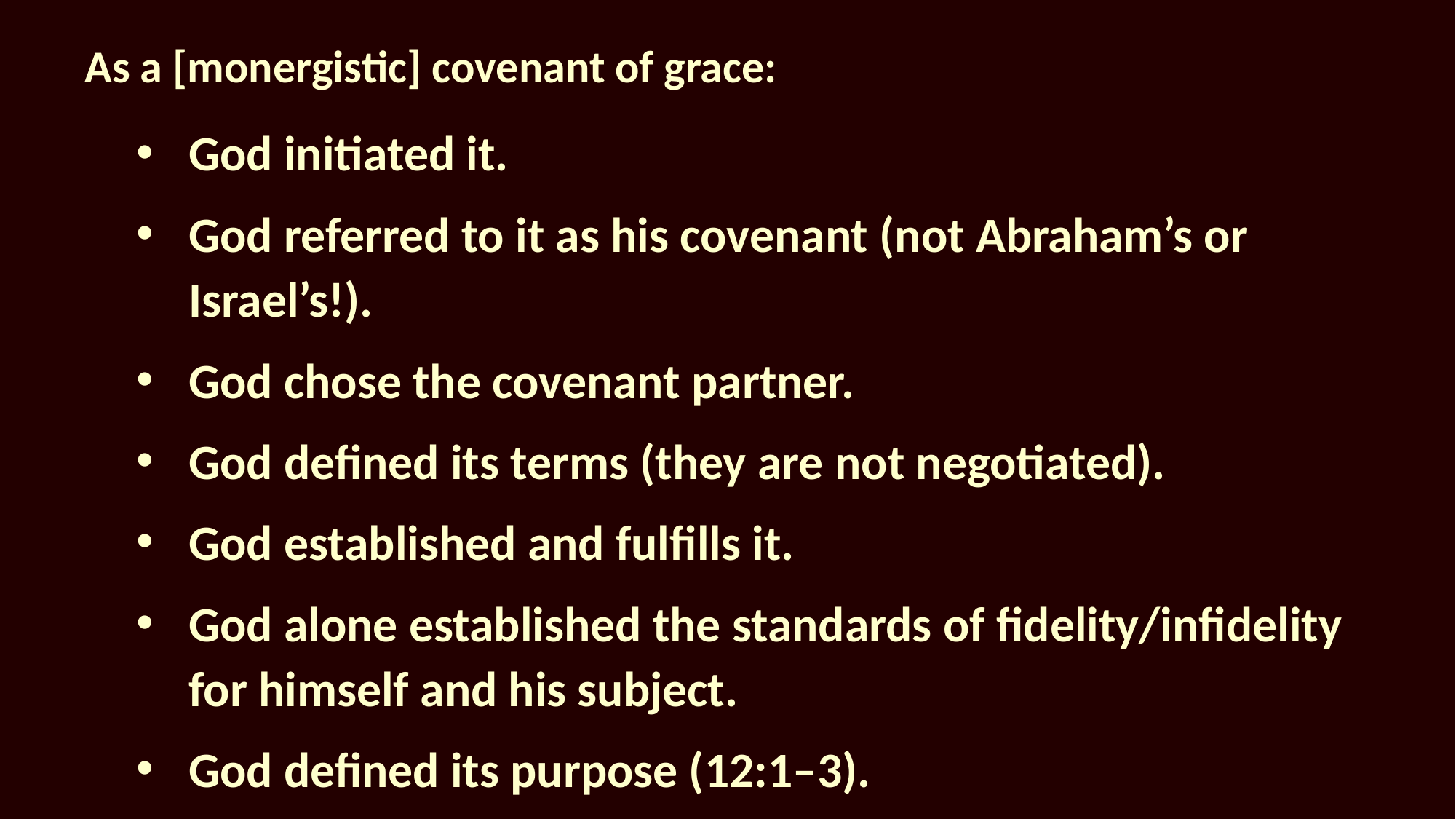

As a [monergistic] covenant of grace:
God initiated it.
God referred to it as his covenant (not Abraham’s or Israel’s!).
God chose the covenant partner.
God defined its terms (they are not negotiated).
God established and fulfills it.
God alone established the standards of fidelity/infidelity for himself and his subject.
God defined its purpose (12:1–3).